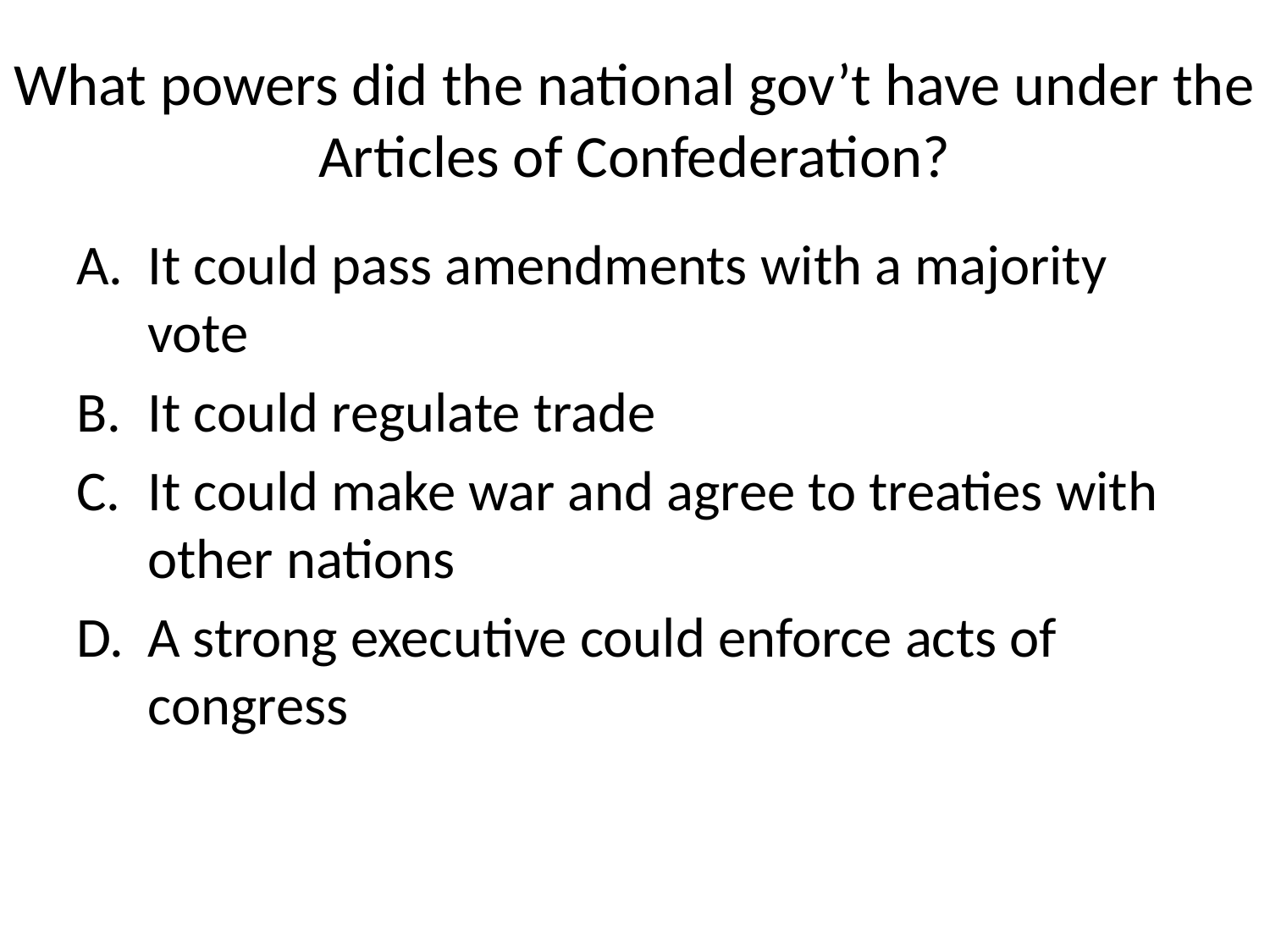

# What powers did the national gov’t have under the Articles of Confederation?
It could pass amendments with a majority vote
It could regulate trade
It could make war and agree to treaties with other nations
A strong executive could enforce acts of congress